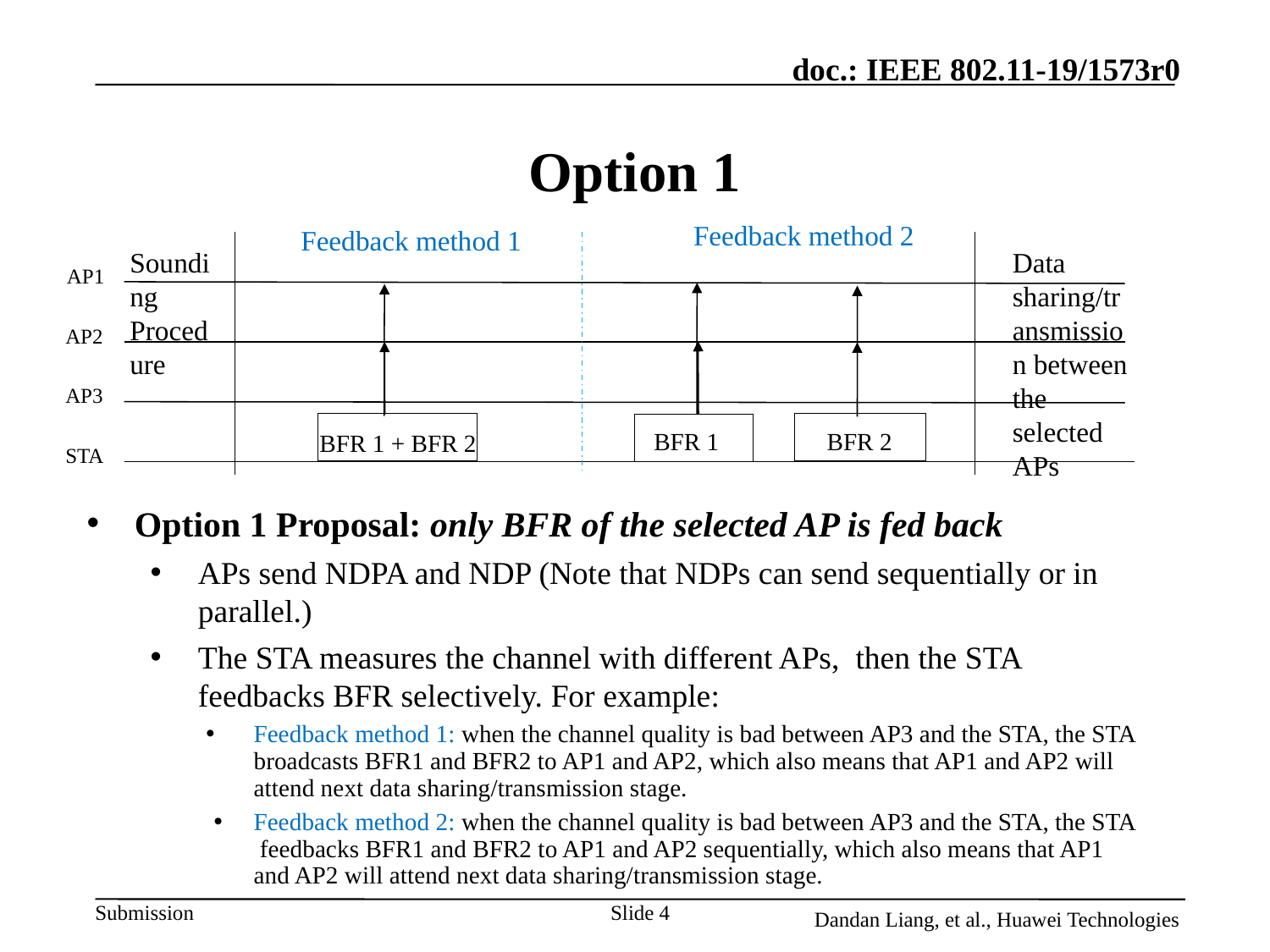

# Option 1
Feedback method 2
Feedback method 1
Sounding Procedure
Data sharing/transmission between the selected APs
AP1
AP2
AP3

BFR 2
BFR 1
BFR 1 + BFR 2
STA
Option 1 Proposal: only BFR of the selected AP is fed back
APs send NDPA and NDP (Note that NDPs can send sequentially or in parallel.)
The STA measures the channel with different APs,  then the STA feedbacks BFR selectively. For example:
Feedback method 1: when the channel quality is bad between AP3 and the STA, the STA broadcasts BFR1 and BFR2 to AP1 and AP2, which also means that AP1 and AP2 will attend next data sharing/transmission stage.
Feedback method 2: when the channel quality is bad between AP3 and the STA, the STA  feedbacks BFR1 and BFR2 to AP1 and AP2 sequentially, which also means that AP1 and AP2 will attend next data sharing/transmission stage.

Slide 4